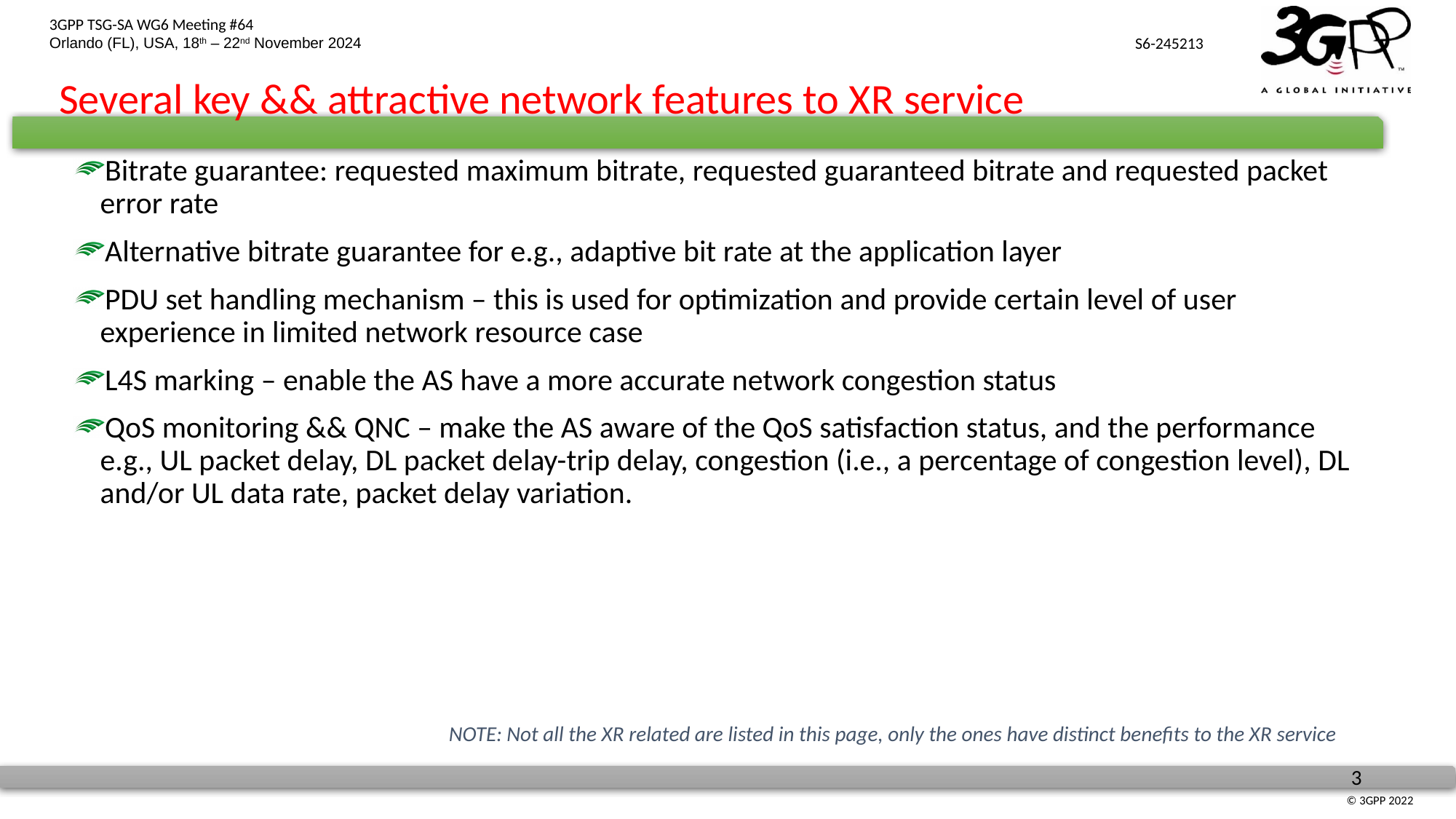

# Several key && attractive network features to XR service
Bitrate guarantee: requested maximum bitrate, requested guaranteed bitrate and requested packet error rate
Alternative bitrate guarantee for e.g., adaptive bit rate at the application layer
PDU set handling mechanism – this is used for optimization and provide certain level of user experience in limited network resource case
L4S marking – enable the AS have a more accurate network congestion status
QoS monitoring && QNC – make the AS aware of the QoS satisfaction status, and the performance e.g., UL packet delay, DL packet delay-trip delay, congestion (i.e., a percentage of congestion level), DL and/or UL data rate, packet delay variation.

NOTE: Not all the XR related are listed in this page, only the ones have distinct benefits to the XR service